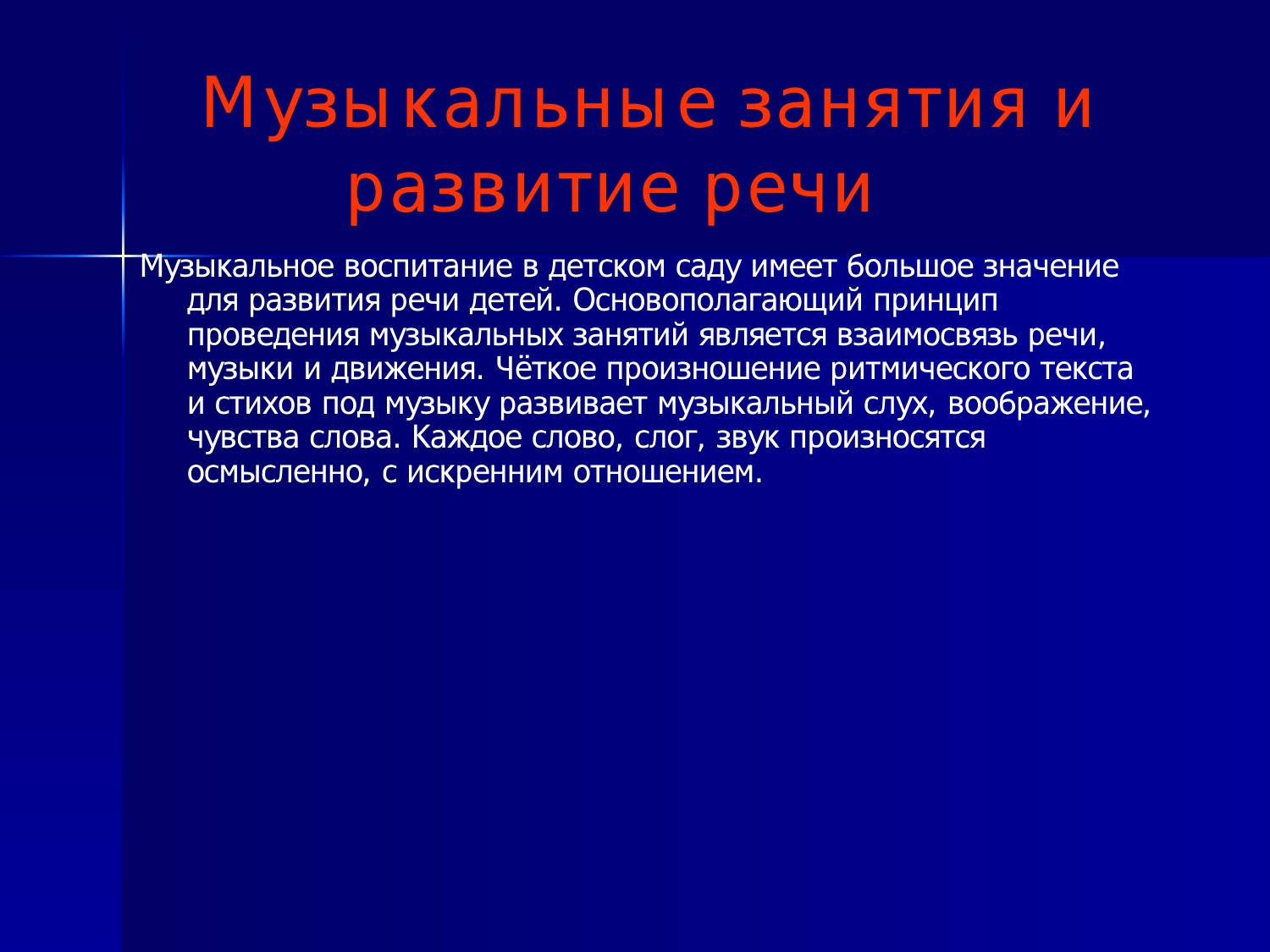

# Музыкальные занятия и развитие речи
Музыкальное воспитание в детском саду имеет большое значение для развития речи детей. Основополагающий принцип проведения музыкальных занятий является взаимосвязь речи, музыки и движения. Чёткое произношение ритмического текста и стихов под музыку развивает музыкальный слух, воображение, чувства слова. Каждое слово, слог, звук произносятся осмысленно, с искренним отношением.